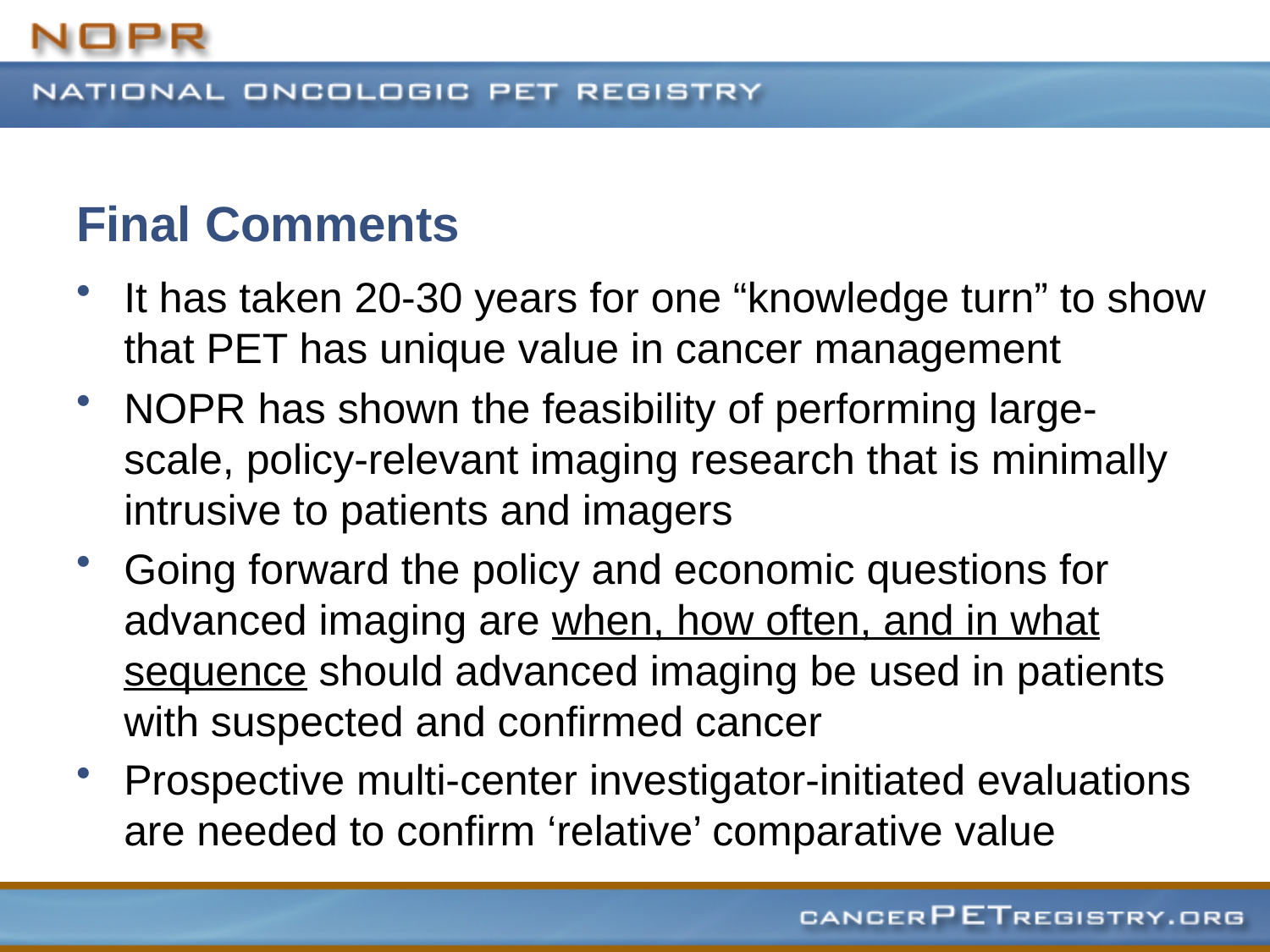

# Final Comments
It has taken 20-30 years for one “knowledge turn” to show that PET has unique value in cancer management
NOPR has shown the feasibility of performing large-scale, policy-relevant imaging research that is minimally intrusive to patients and imagers
Going forward the policy and economic questions for advanced imaging are when, how often, and in what sequence should advanced imaging be used in patients with suspected and confirmed cancer
Prospective multi-center investigator-initiated evaluations are needed to confirm ‘relative’ comparative value